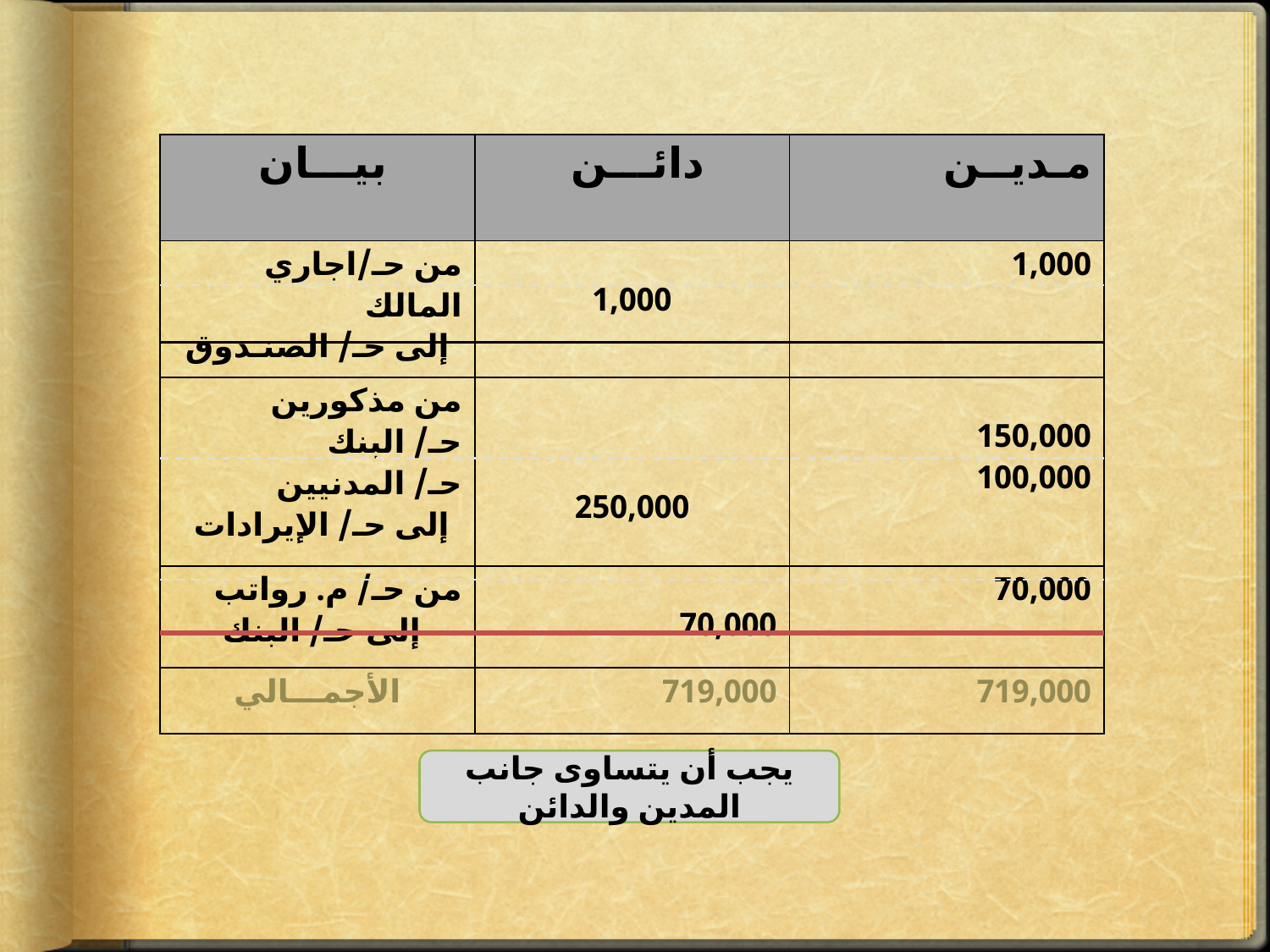

| بيـــان | دائـــن | مـديــن |
| --- | --- | --- |
| من حـ/اجاري المالك إلى حـ/ الصنـدوق | 1,000 | 1,000 |
| من مذكورين حـ/ البنك حـ/ المدنيين إلى حـ/ الإيرادات | 250,000 | 150,000 100,000 |
| من حـ/ م. رواتب إلى حـ/ البنك | 70,000 | 70,000 |
| الأجمـــالي | 719,000 | 719,000 |
يجب أن يتساوى جانب المدين والدائن